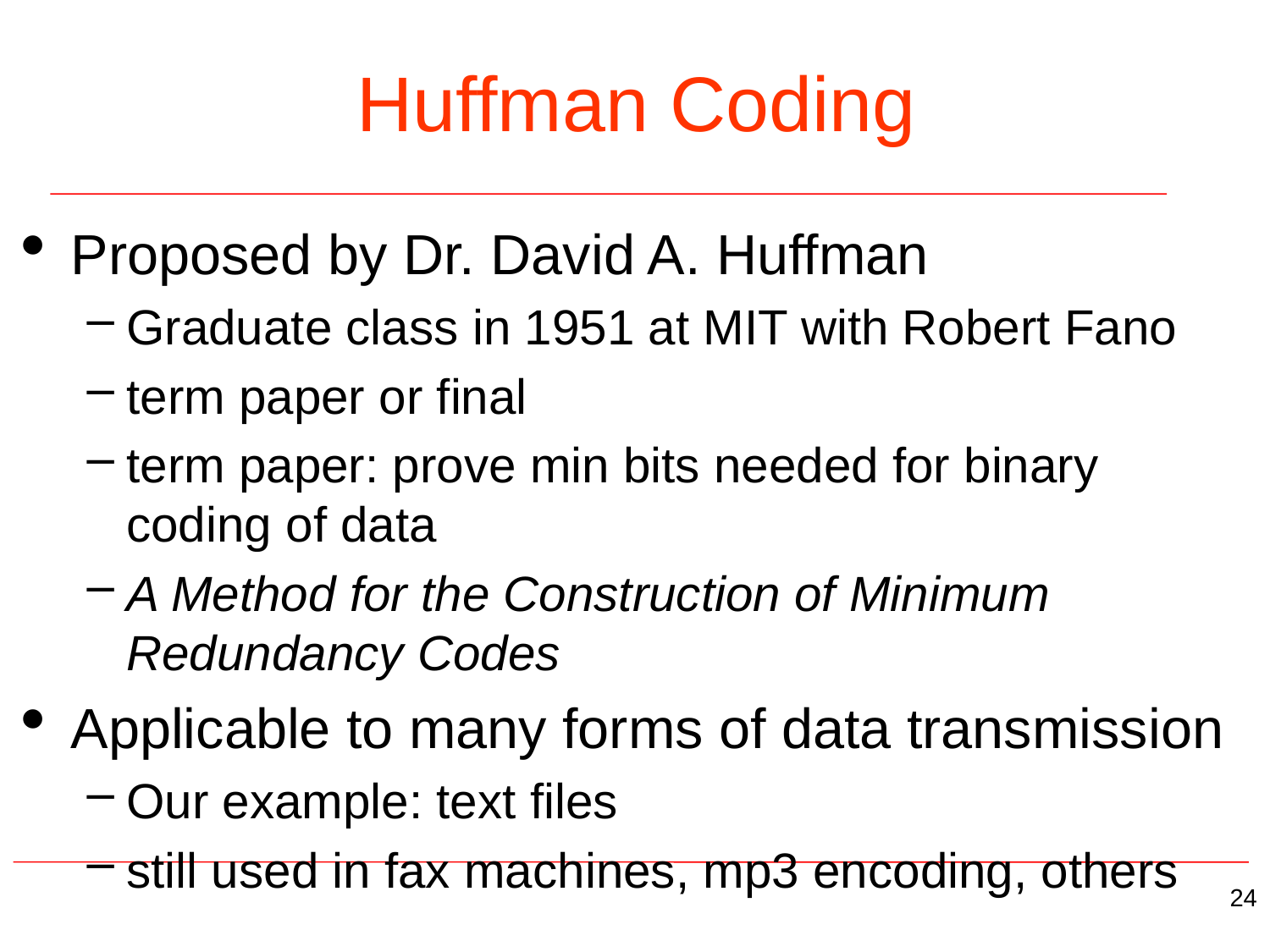

# Huffman Coding
Proposed by Dr. David A. Huffman
Graduate class in 1951 at MIT with Robert Fano
term paper or final
term paper: prove min bits needed for binary coding of data
A Method for the Construction of Minimum Redundancy Codes
Applicable to many forms of data transmission
Our example: text files
still used in fax machines, mp3 encoding, others

24